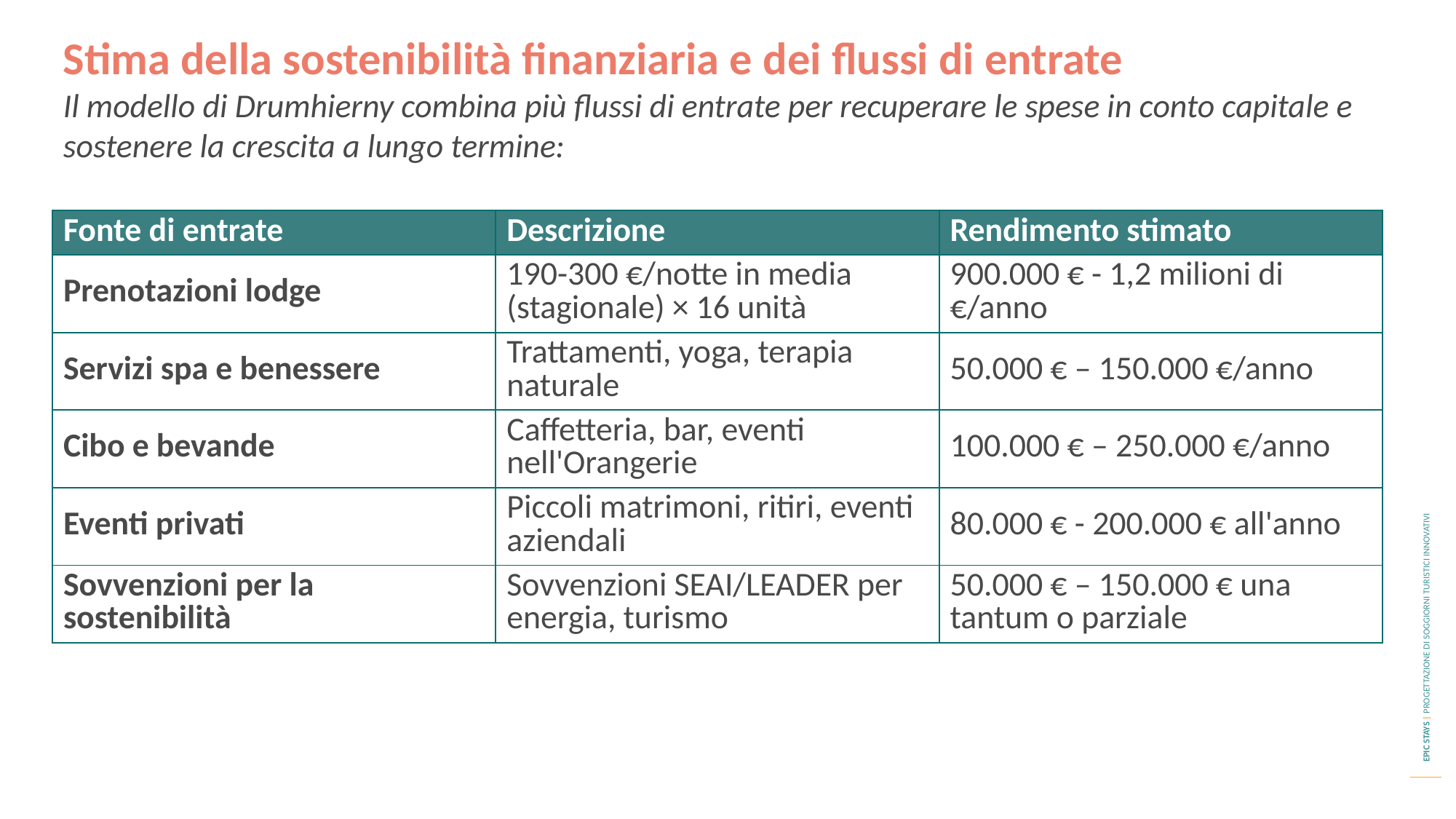

Stima della sostenibilità finanziaria e dei flussi di entrate
Il modello di Drumhierny combina più flussi di entrate per recuperare le spese in conto capitale e sostenere la crescita a lungo termine:
| Fonte di entrate | Descrizione | Rendimento stimato |
| --- | --- | --- |
| Prenotazioni lodge | 190-300 €/notte in media (stagionale) × 16 unità | 900.000 € - 1,2 milioni di €/anno |
| Servizi spa e benessere | Trattamenti, yoga, terapia naturale | 50.000 € – 150.000 €/anno |
| Cibo e bevande | Caffetteria, bar, eventi nell'Orangerie | 100.000 € – 250.000 €/anno |
| Eventi privati | Piccoli matrimoni, ritiri, eventi aziendali | 80.000 € - 200.000 € all'anno |
| Sovvenzioni per la sostenibilità | Sovvenzioni SEAI/LEADER per energia, turismo | 50.000 € – 150.000 € una tantum o parziale |